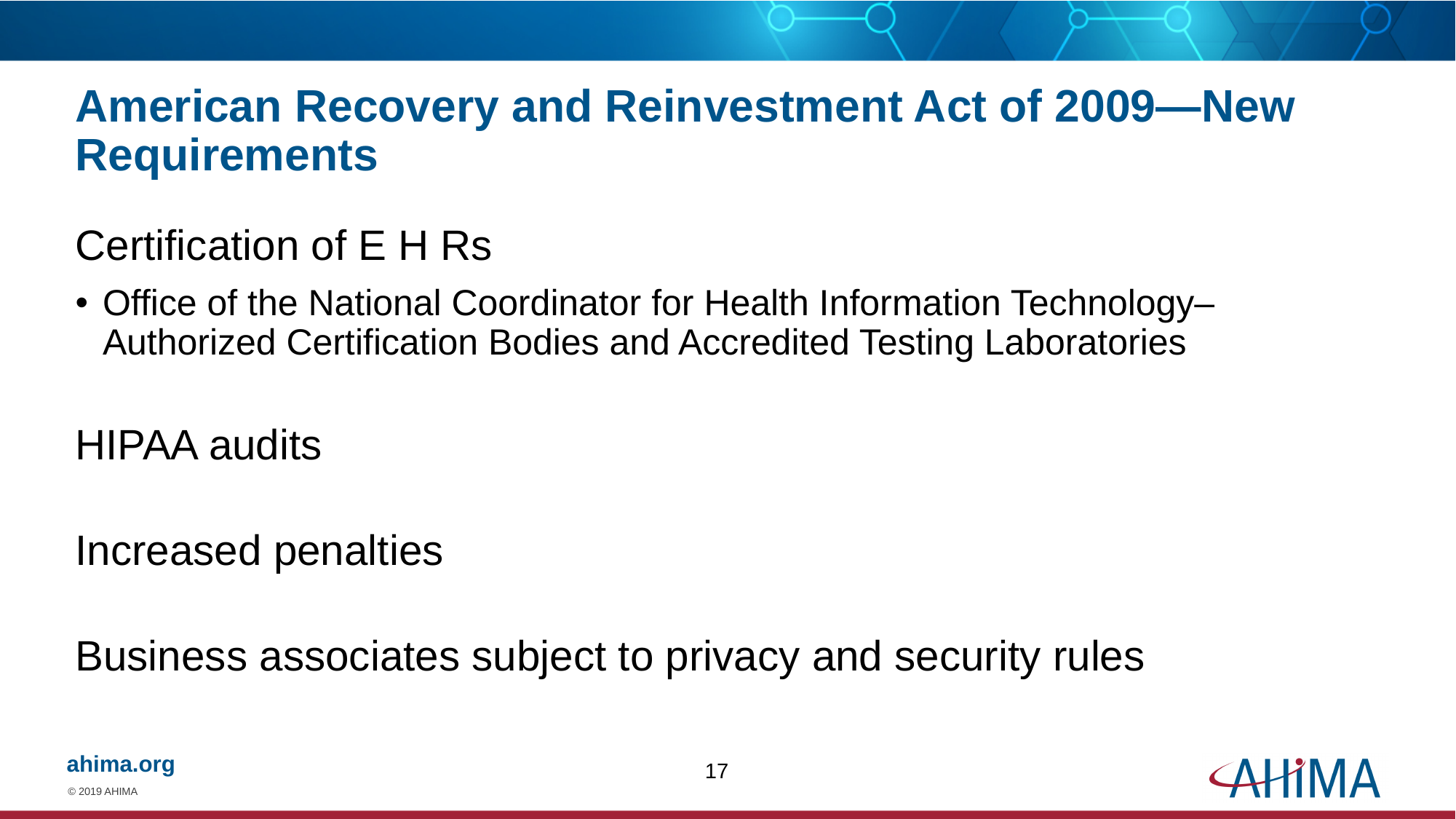

# American Recovery and Reinvestment Act of 2009—New Requirements
Certification of E H Rs
Office of the National Coordinator for Health Information Technology–Authorized Certification Bodies and Accredited Testing Laboratories

HIPAA audits

Increased penalties

Business associates subject to privacy and security rules